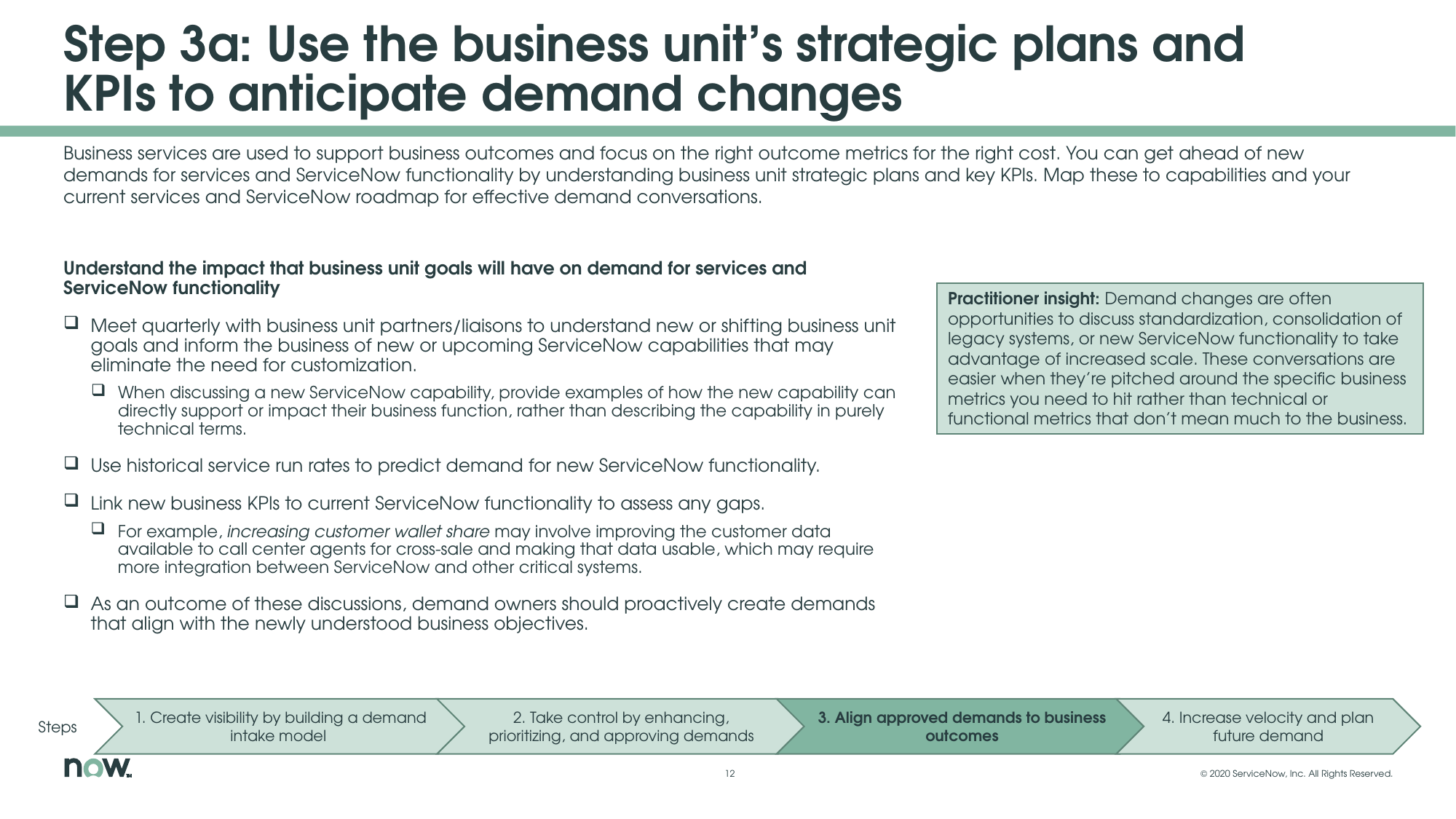

# Step 3a: Use the business unit’s strategic plans and KPIs to anticipate demand changes

Business services are used to support business outcomes and focus on the right outcome metrics for the right cost. You can get ahead of new demands for services and ServiceNow functionality by understanding business unit strategic plans and key KPIs. Map these to capabilities and your current services and ServiceNow roadmap for effective demand conversations.

Understand the impact that business unit goals will have on demand for services and ServiceNow functionality
Meet quarterly with business unit partners/liaisons to understand new or shifting business unit goals and inform the business of new or upcoming ServiceNow capabilities that may eliminate the need for customization.
When discussing a new ServiceNow capability, provide examples of how the new capability can directly support or impact their business function, rather than describing the capability in purely technical terms.
Use historical service run rates to predict demand for new ServiceNow functionality.
Link new business KPIs to current ServiceNow functionality to assess any gaps.
For example, increasing customer wallet share may involve improving the customer data available to call center agents for cross-sale and making that data usable, which may require more integration between ServiceNow and other critical systems.
As an outcome of these discussions, demand owners should proactively create demands that align with the newly understood business objectives.
Practitioner insight: Demand changes are often opportunities to discuss standardization, consolidation of legacy systems, or new ServiceNow functionality to take advantage of increased scale. These conversations are easier when they’re pitched around the specific business metrics you need to hit rather than technical or functional metrics that don’t mean much to the business.
Steps
1. Create visibility by building a demand intake model
2. Take control by enhancing, prioritizing, and approving demands
3. Align approved demands to business outcomes
4. Increase velocity and plan future demand